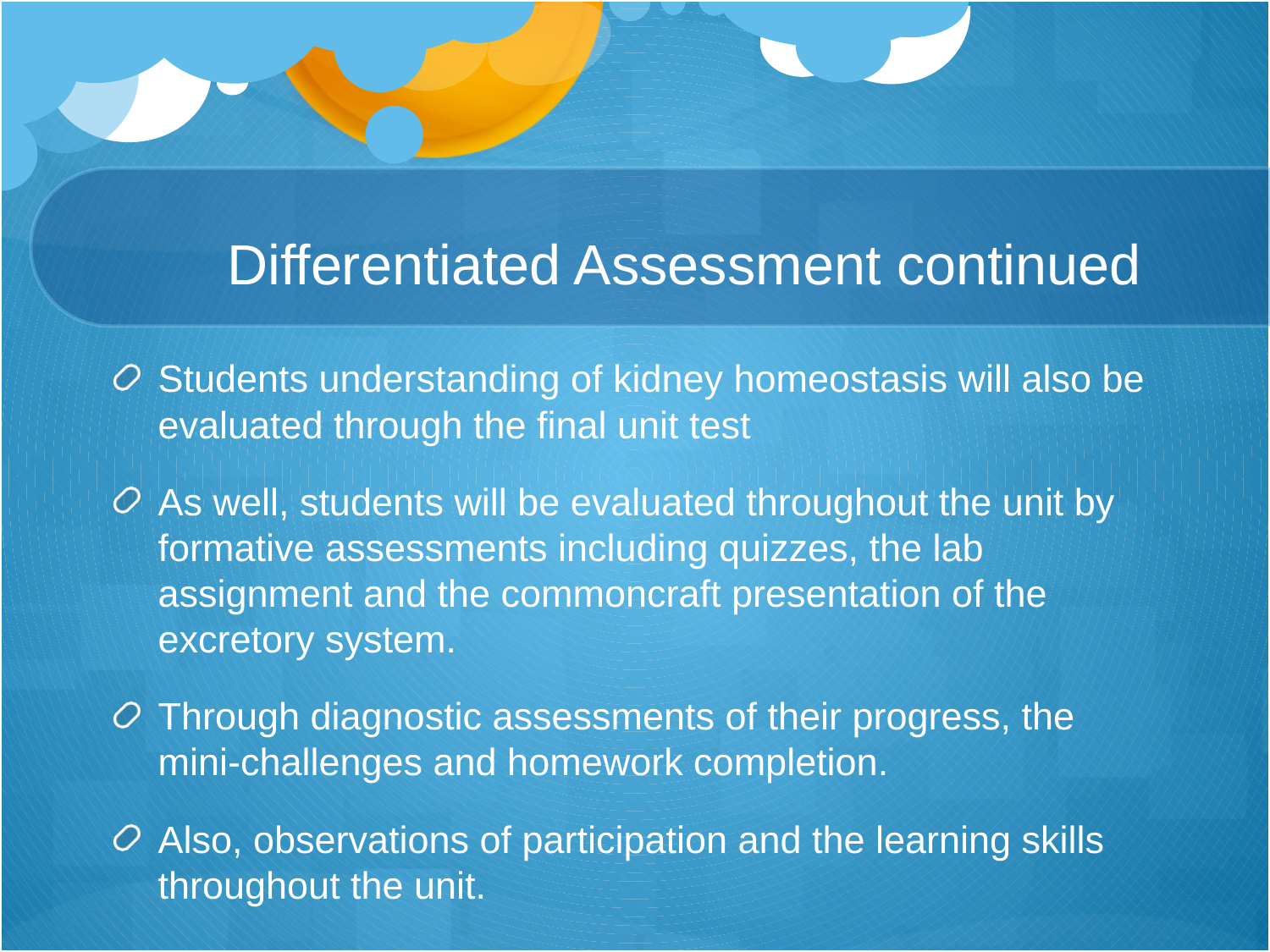

# Differentiated Assessment continued
Students understanding of kidney homeostasis will also be evaluated through the final unit test
As well, students will be evaluated throughout the unit by formative assessments including quizzes, the lab assignment and the commoncraft presentation of the excretory system.
Through diagnostic assessments of their progress, the mini-challenges and homework completion.
Also, observations of participation and the learning skills throughout the unit.